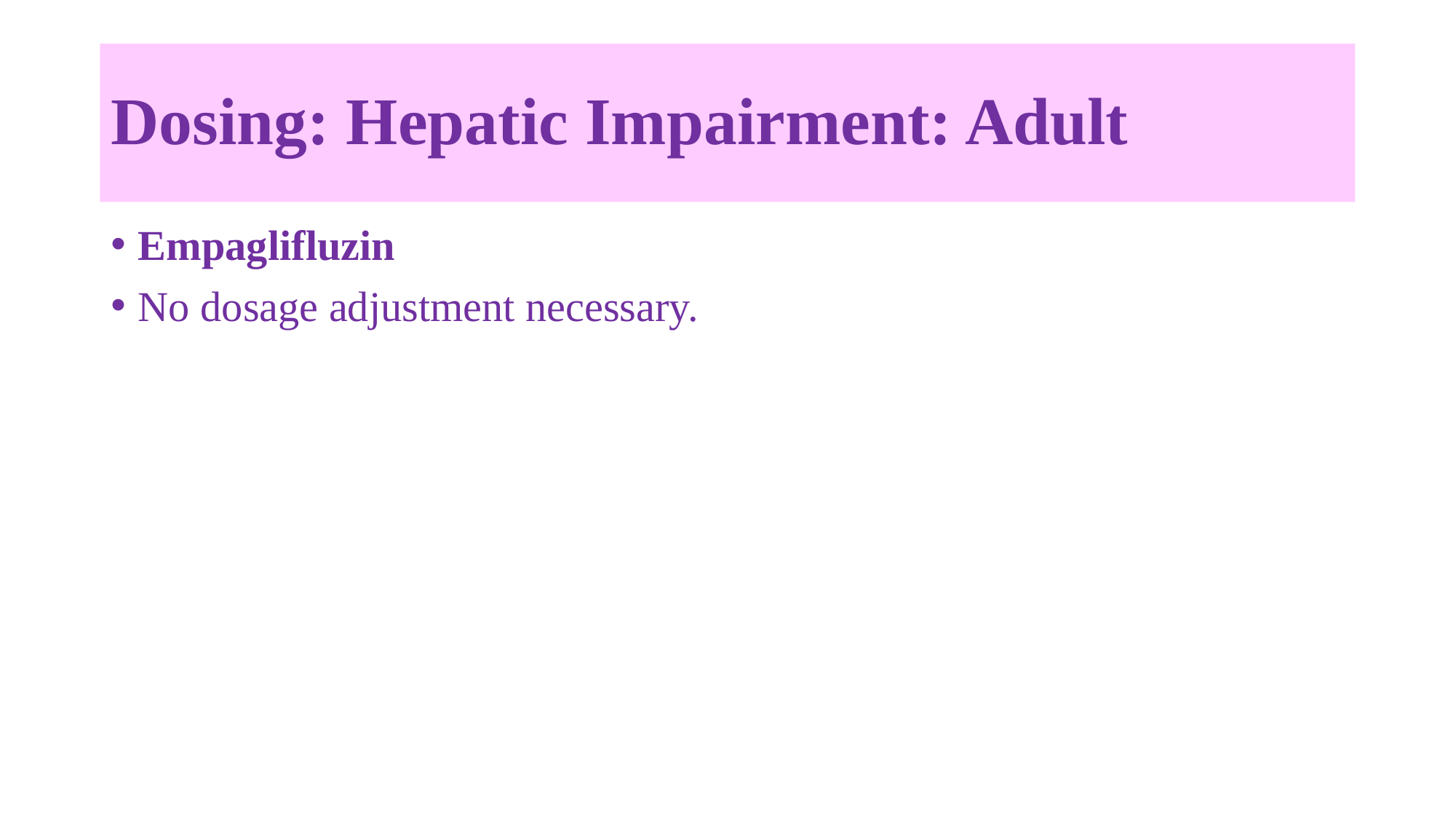

# Dosing: Hepatic Impairment: Adult
Empaglifluzin
No dosage adjustment necessary.